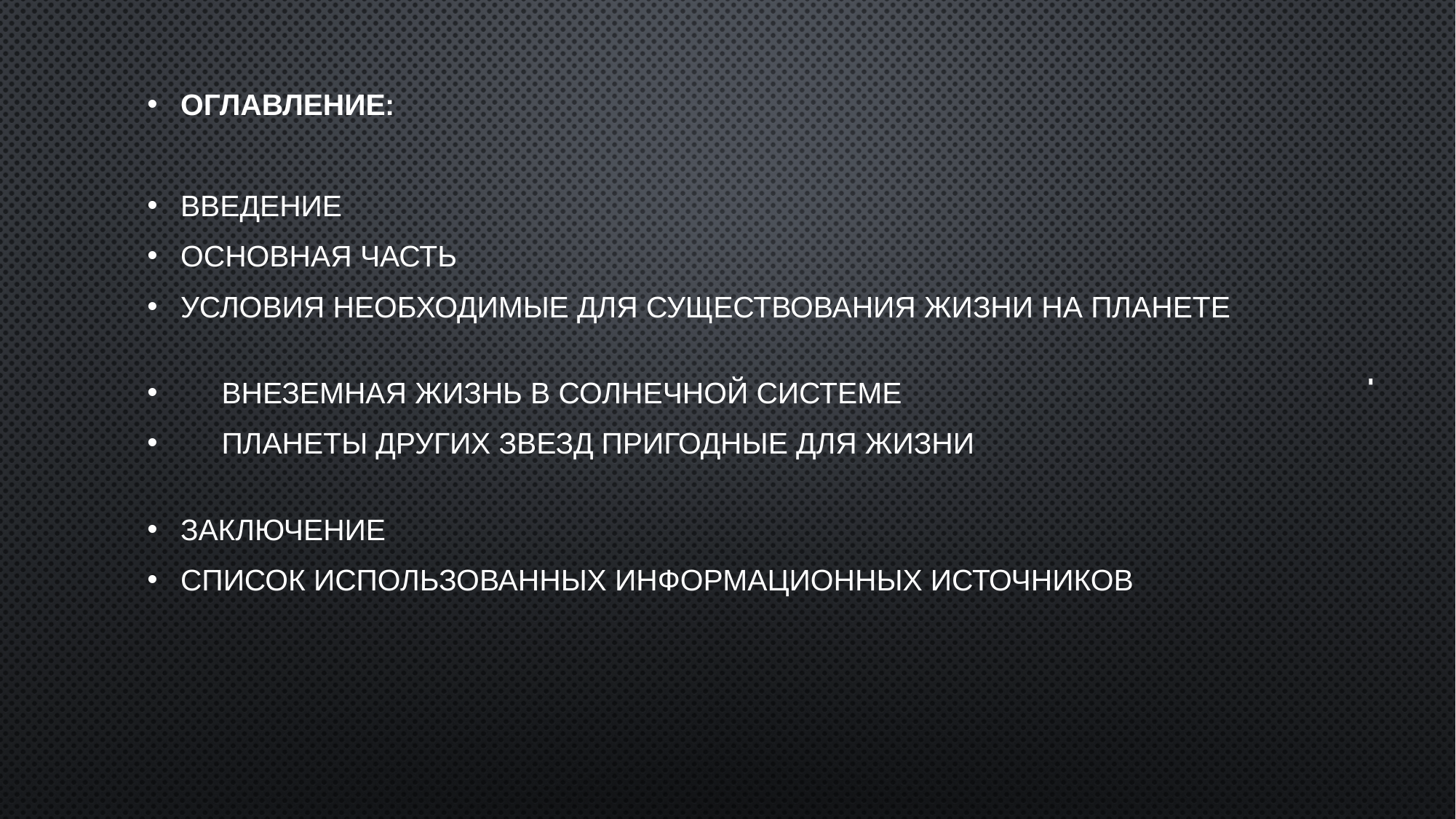

# .
Оглавление:

Введение
Основная часть
Условия необходимые для существования жизни на планете
     Внеземная жизнь в Солнечной системе
     Планеты других звезд пригодные для жизни
Заключение
Список использованных информационных источников